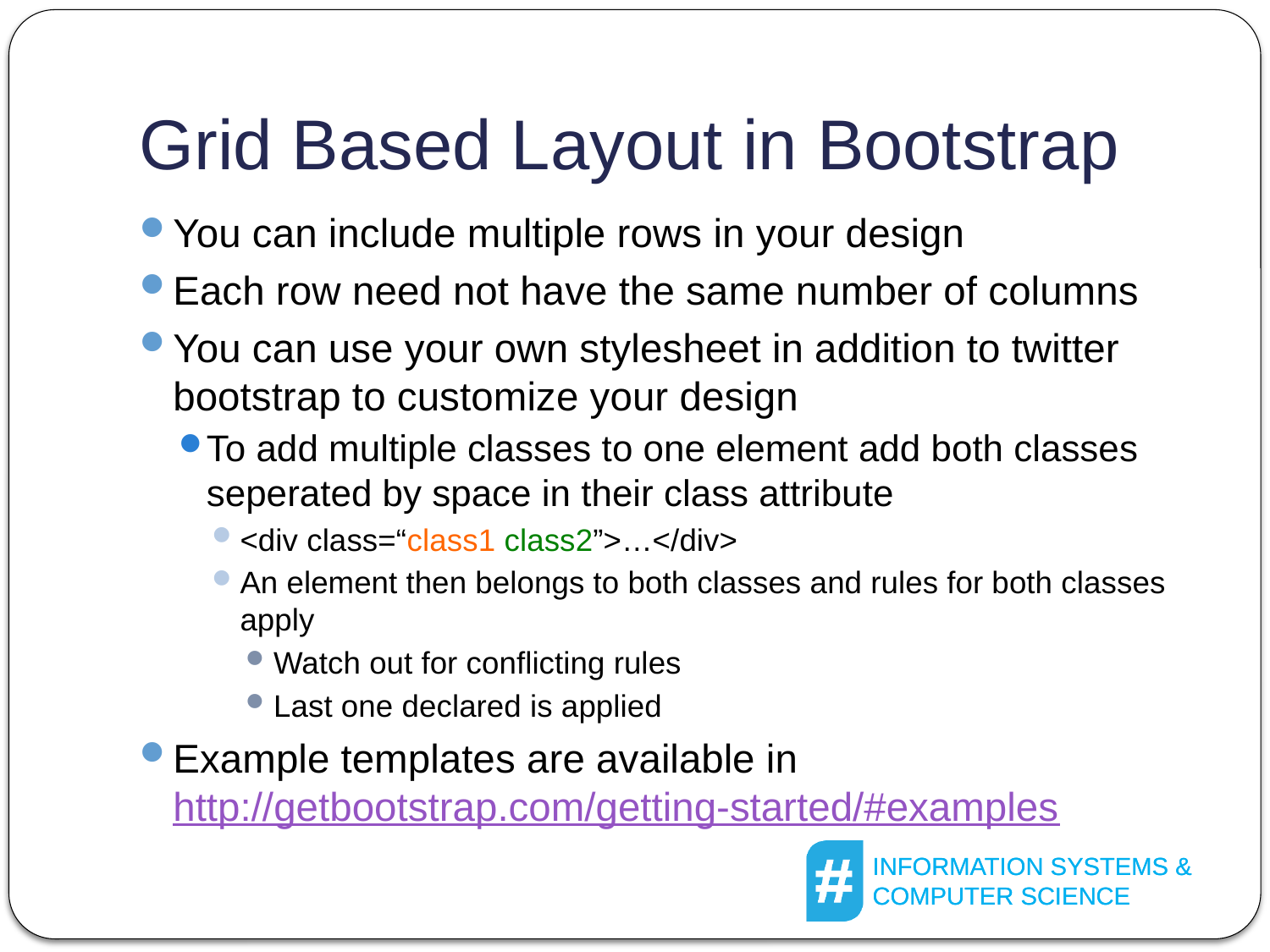

# Grid Based Layout in Bootstrap
You can include multiple rows in your design
Each row need not have the same number of columns
You can use your own stylesheet in addition to twitter bootstrap to customize your design
To add multiple classes to one element add both classes seperated by space in their class attribute
<div class=“class1 class2”>…</div>
An element then belongs to both classes and rules for both classes apply
Watch out for conflicting rules
Last one declared is applied
Example templates are available in http://getbootstrap.com/getting-started/#examples